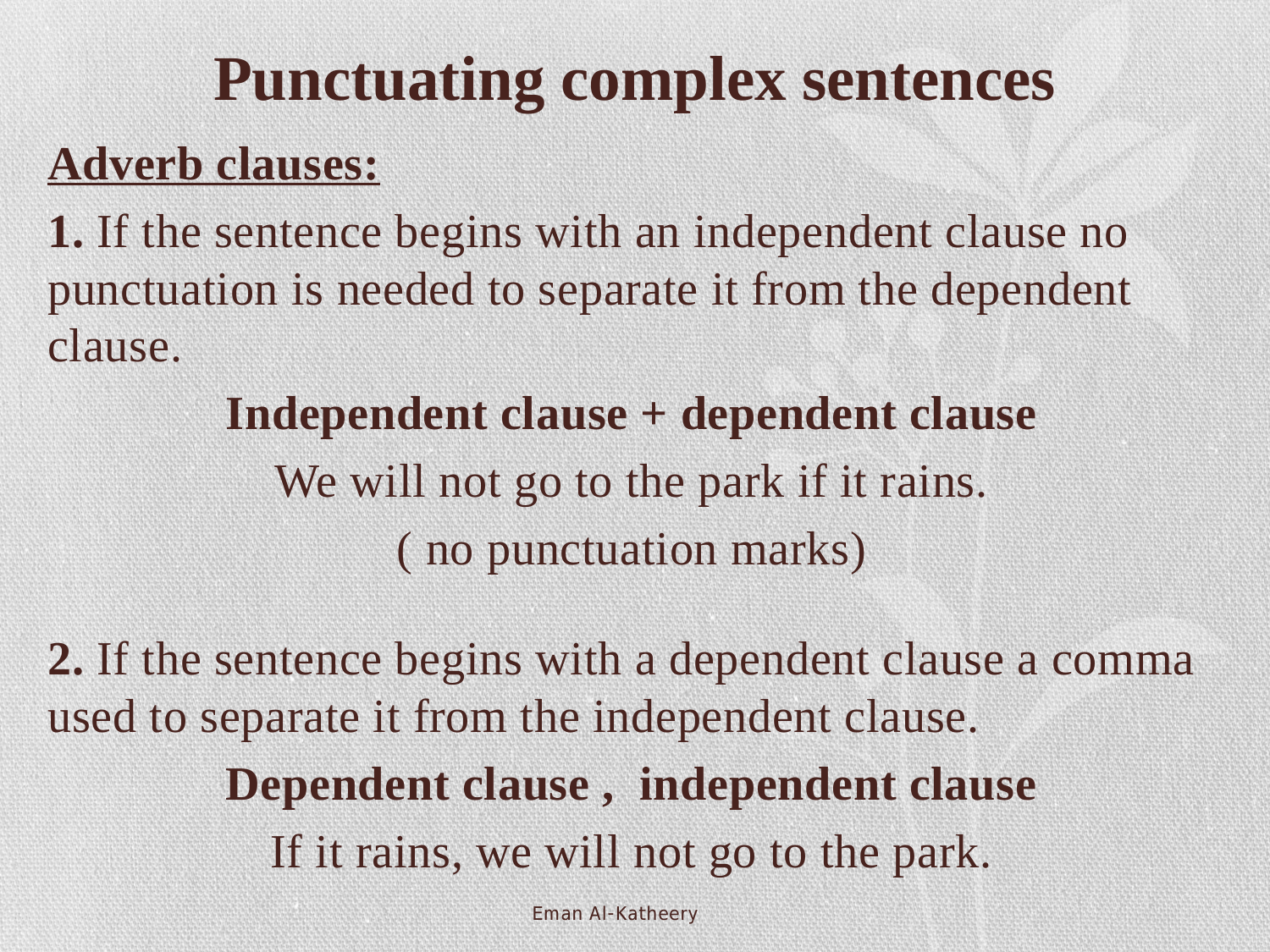

# Punctuating complex sentences
Adverb clauses:
1. If the sentence begins with an independent clause no punctuation is needed to separate it from the dependent clause.
Independent clause + dependent clause
We will not go to the park if it rains.
( no punctuation marks)

2. If the sentence begins with a dependent clause a comma used to separate it from the independent clause.
Dependent clause ,  independent clause
If it rains, we will not go to the park.
Eman Al-Katheery